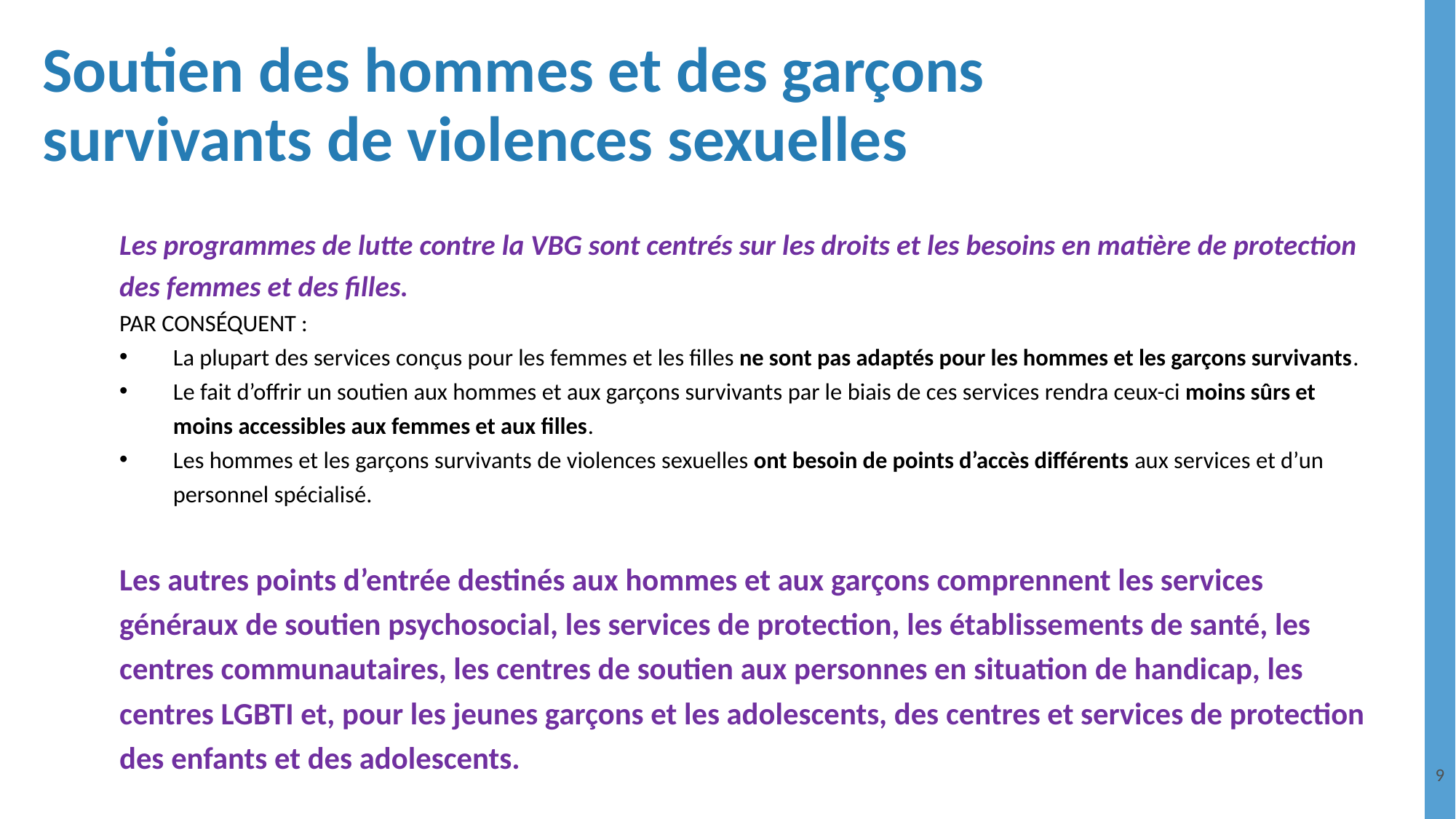

# Soutien des hommes et des garçons survivants de violences sexuelles

Les programmes de lutte contre la VBG sont centrés sur les droits et les besoins en matière de protection des femmes et des filles.
PAR CONSÉQUENT :
La plupart des services conçus pour les femmes et les filles ne sont pas adaptés pour les hommes et les garçons survivants.
Le fait d’offrir un soutien aux hommes et aux garçons survivants par le biais de ces services rendra ceux-ci moins sûrs et moins accessibles aux femmes et aux filles.
Les hommes et les garçons survivants de violences sexuelles ont besoin de points d’accès différents aux services et d’un personnel spécialisé.

Les autres points d’entrée destinés aux hommes et aux garçons comprennent les services généraux de soutien psychosocial, les services de protection, les établissements de santé, les centres communautaires, les centres de soutien aux personnes en situation de handicap, les centres LGBTI et, pour les jeunes garçons et les adolescents, des centres et services de protection des enfants et des adolescents.

9